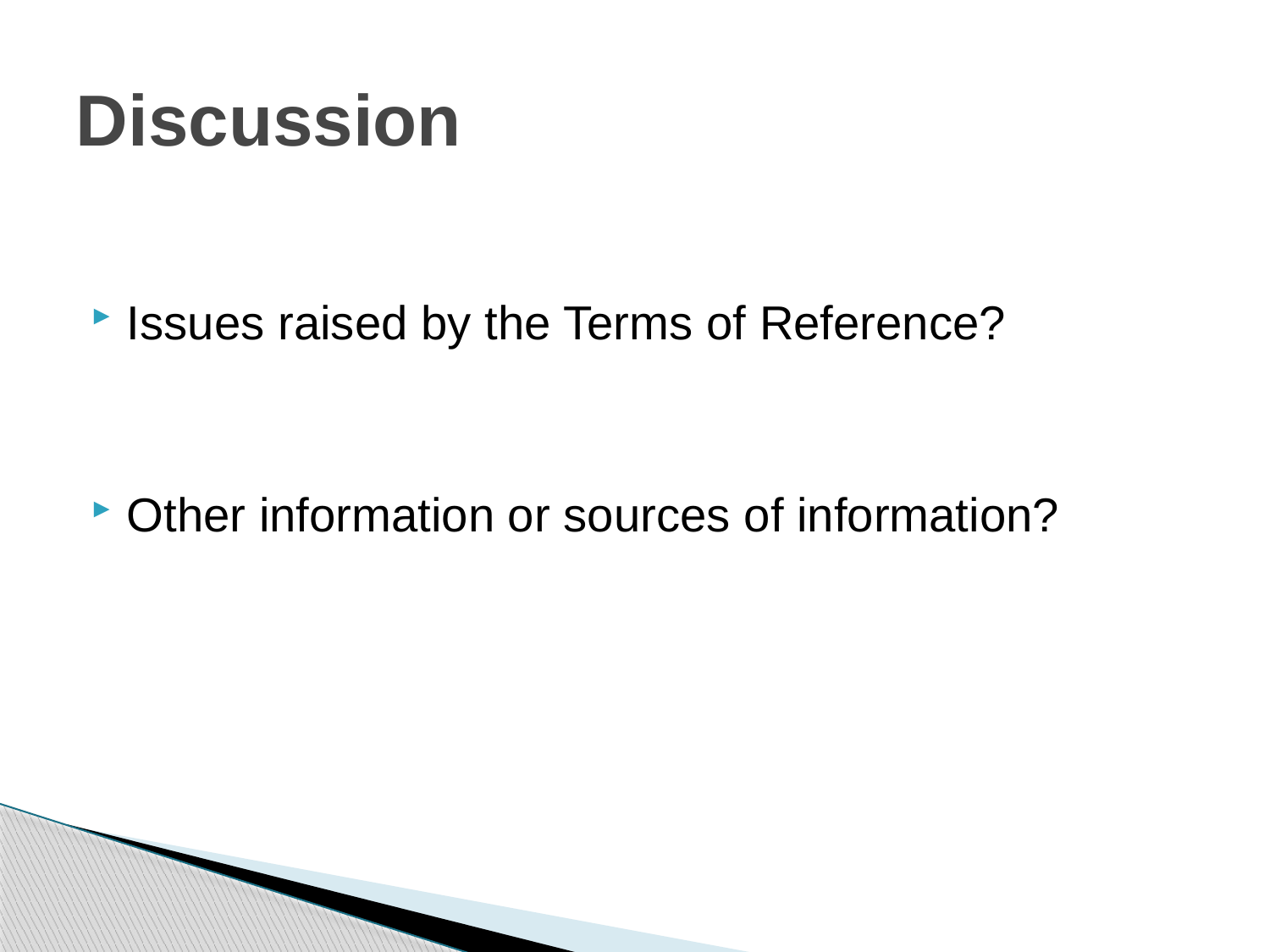

# Discussion
Issues raised by the Terms of Reference?

Other information or sources of information?